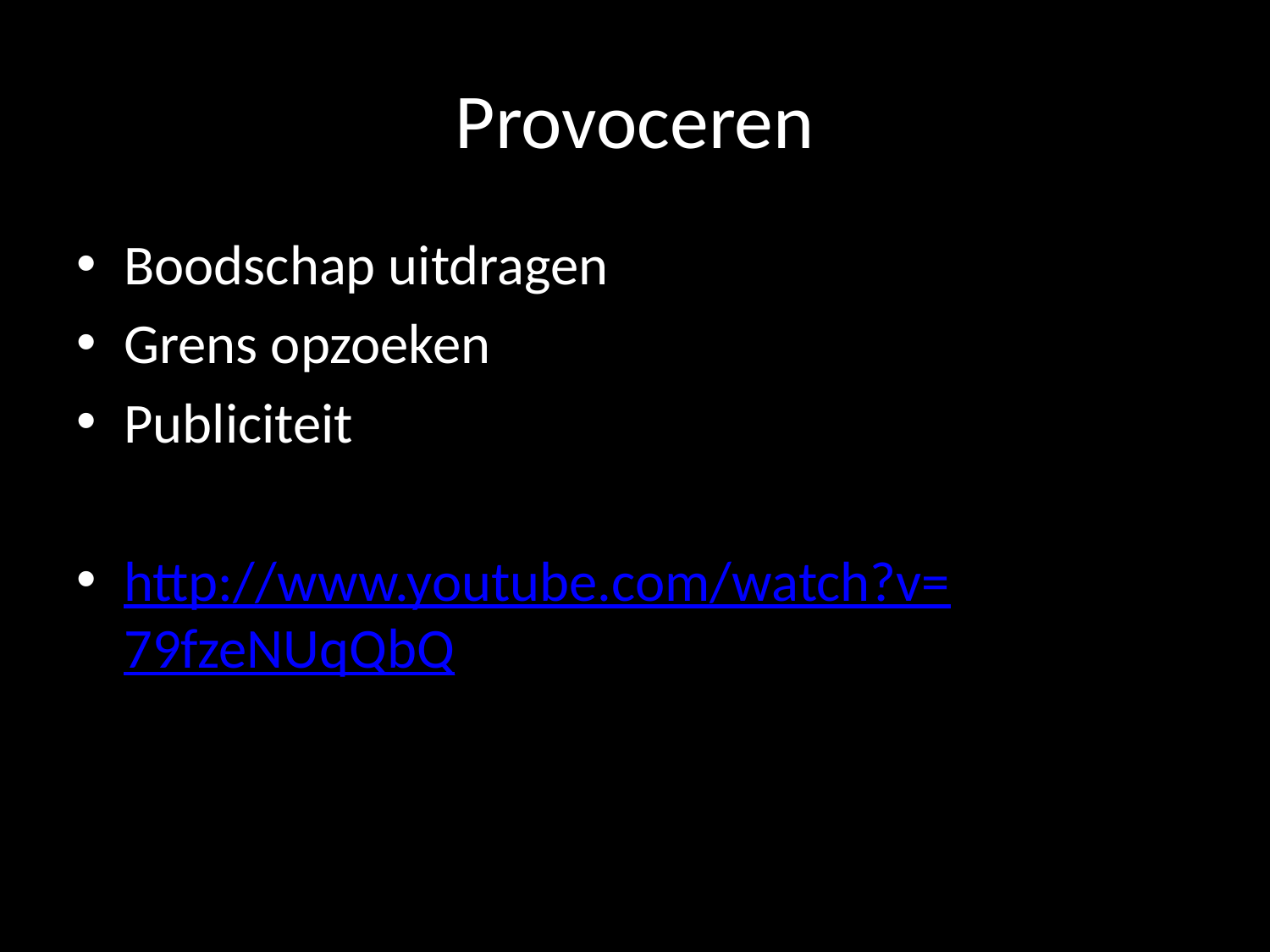

# Provoceren
Boodschap uitdragen
Grens opzoeken
Publiciteit

http://www.youtube.com/watch?v=79fzeNUqQbQ